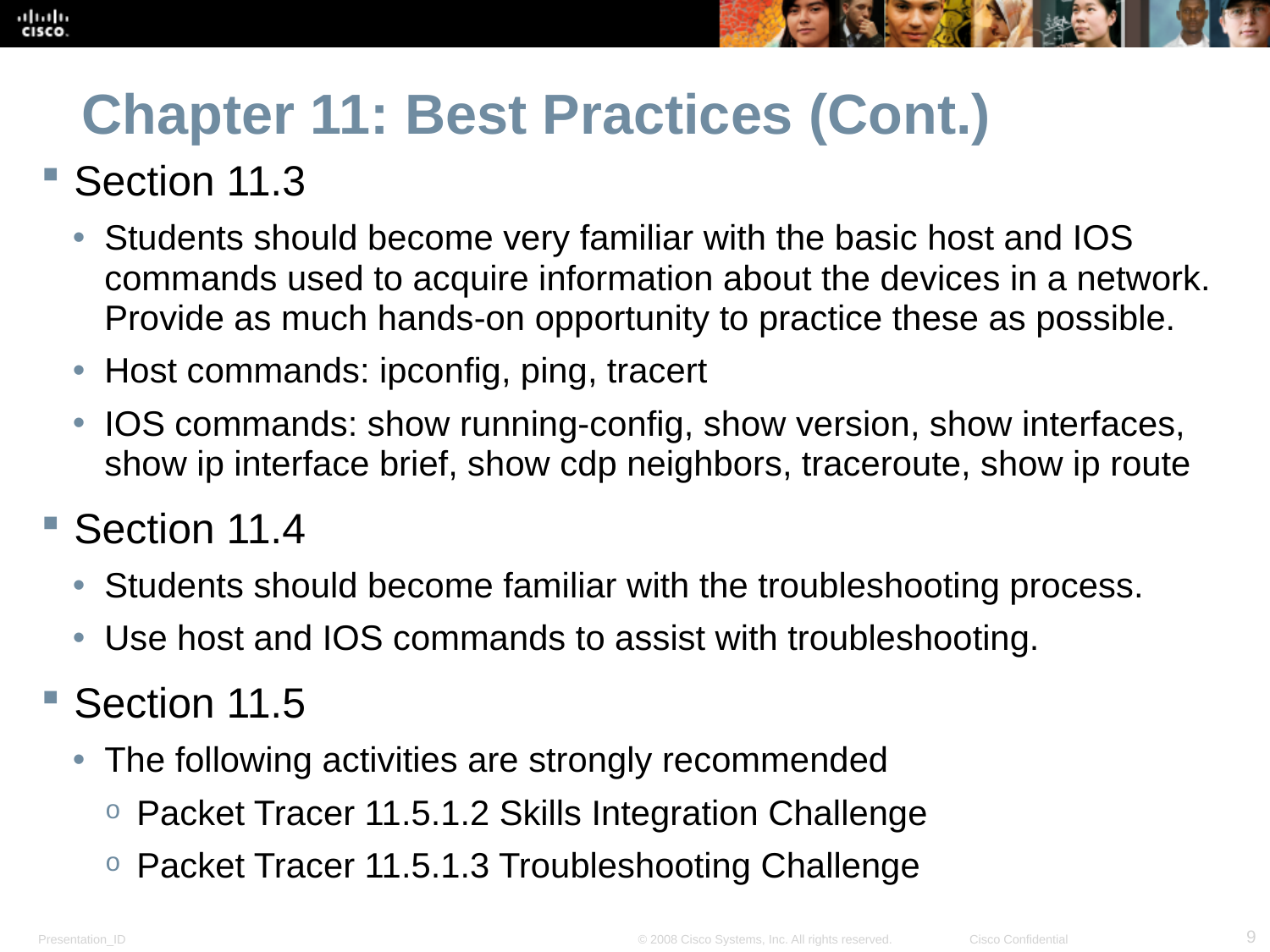

Chapter 11: Best Practices (Cont.)
Section 11.3
Students should become very familiar with the basic host and IOS commands used to acquire information about the devices in a network. Provide as much hands-on opportunity to practice these as possible.
Host commands: ipconfig, ping, tracert
IOS commands: show running-config, show version, show interfaces, show ip interface brief, show cdp neighbors, traceroute, show ip route
Section 11.4
Students should become familiar with the troubleshooting process.
Use host and IOS commands to assist with troubleshooting.
Section 11.5
The following activities are strongly recommended
Packet Tracer 11.5.1.2 Skills Integration Challenge
Packet Tracer 11.5.1.3 Troubleshooting Challenge